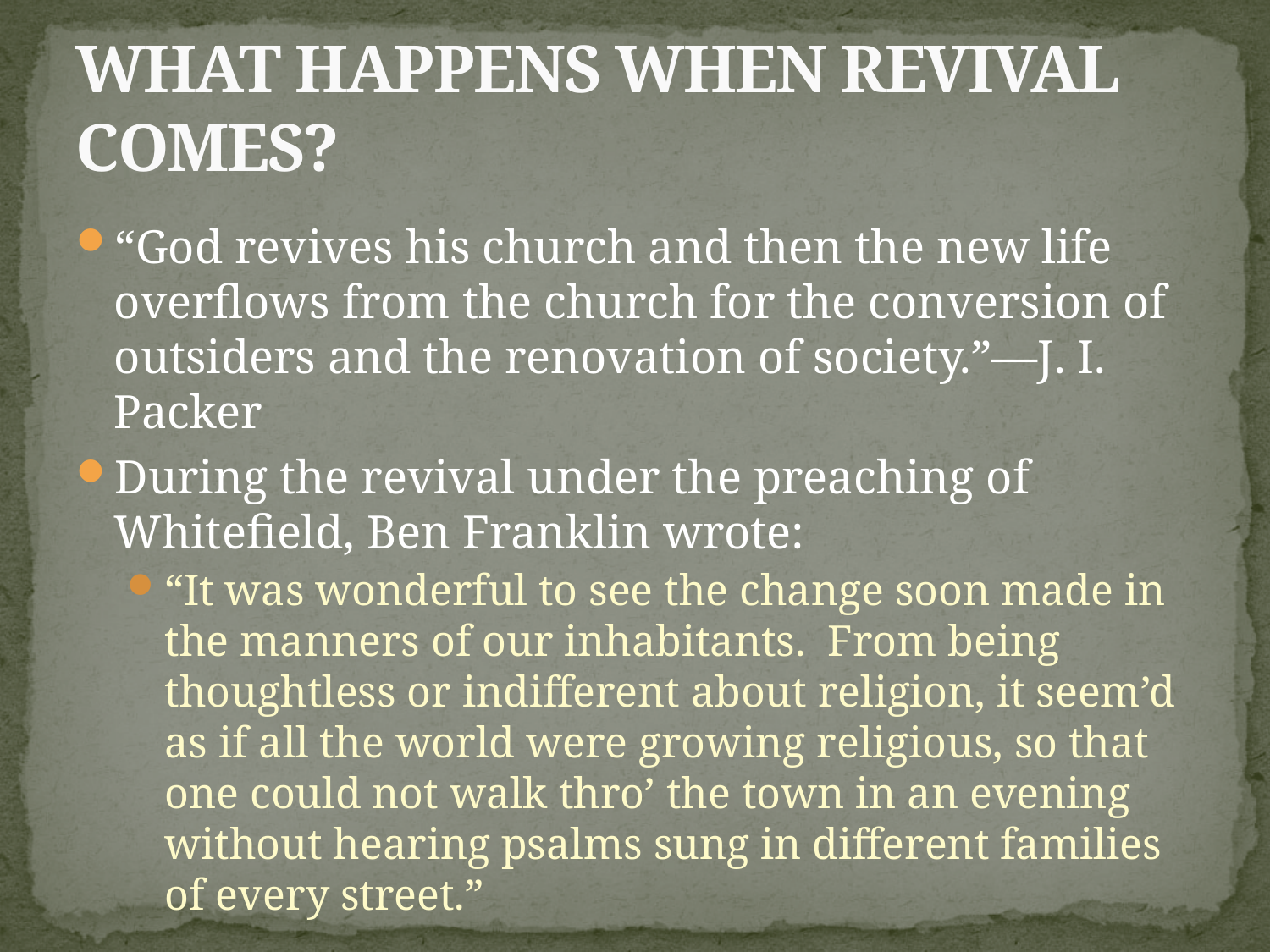

# What Happens When Revival Comes?
“God revives his church and then the new life overflows from the church for the conversion of outsiders and the renovation of society.”—J. I. Packer
During the revival under the preaching of Whitefield, Ben Franklin wrote:
“It was wonderful to see the change soon made in the manners of our inhabitants.  From being thoughtless or indifferent about religion, it seem’d as if all the world were growing religious, so that one could not walk thro’ the town in an evening without hearing psalms sung in different families of every street.”